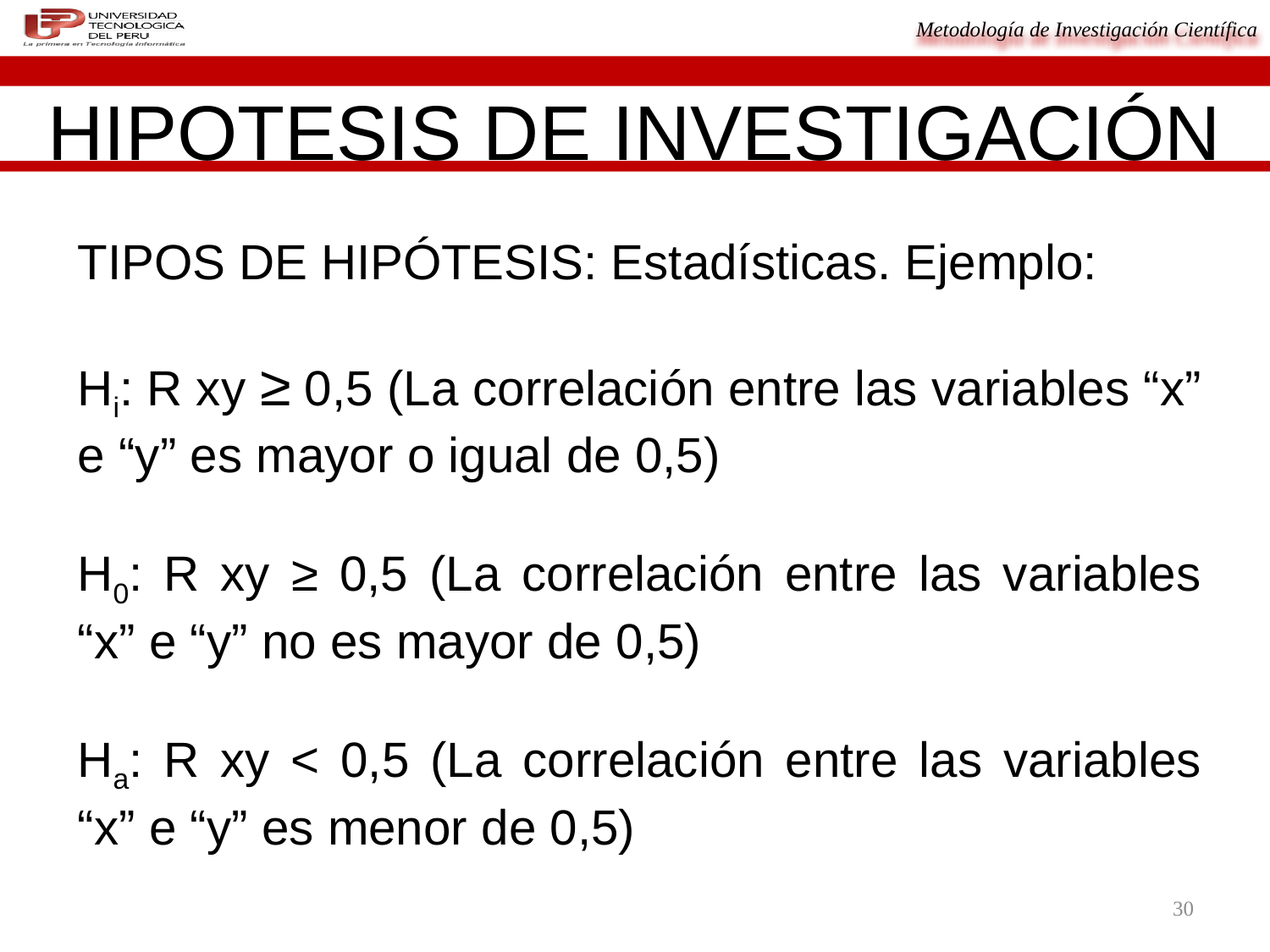

HIPOTESIS DE INVESTIGACIÓN
TIPOS DE HIPÓTESIS: Estadísticas. Ejemplo:

Hi: R xy ≥ 0,5 (La correlación entre las variables “x” e “y” es mayor o igual de 0,5)

H0: R xy ≥ 0,5 (La correlación entre las variables “x” e “y” no es mayor de 0,5)

Ha: R xy < 0,5 (La correlación entre las variables “x” e “y” es menor de 0,5)
30